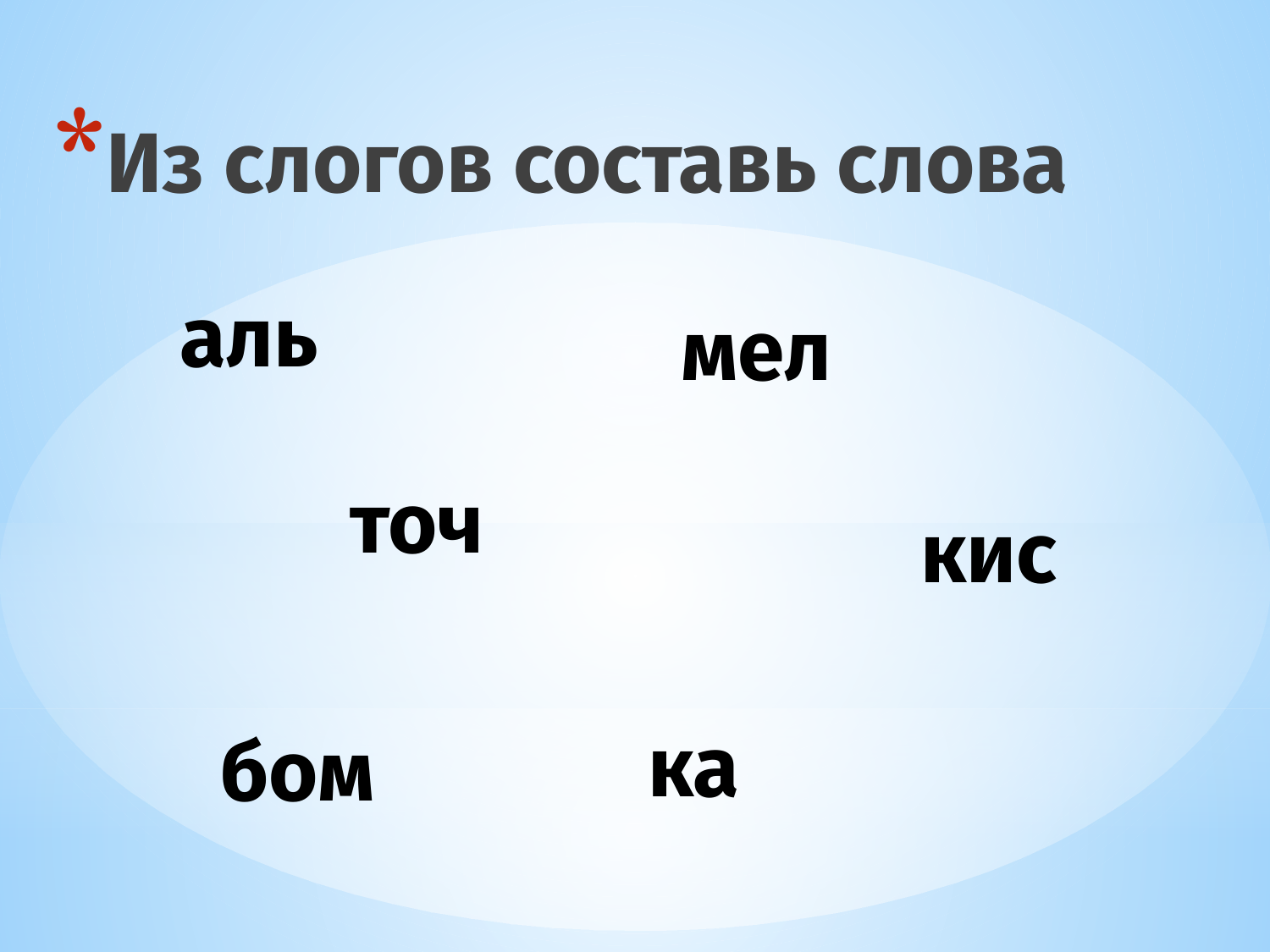

Из слогов составь слова

аль
мел
точ
кис
ка
бом